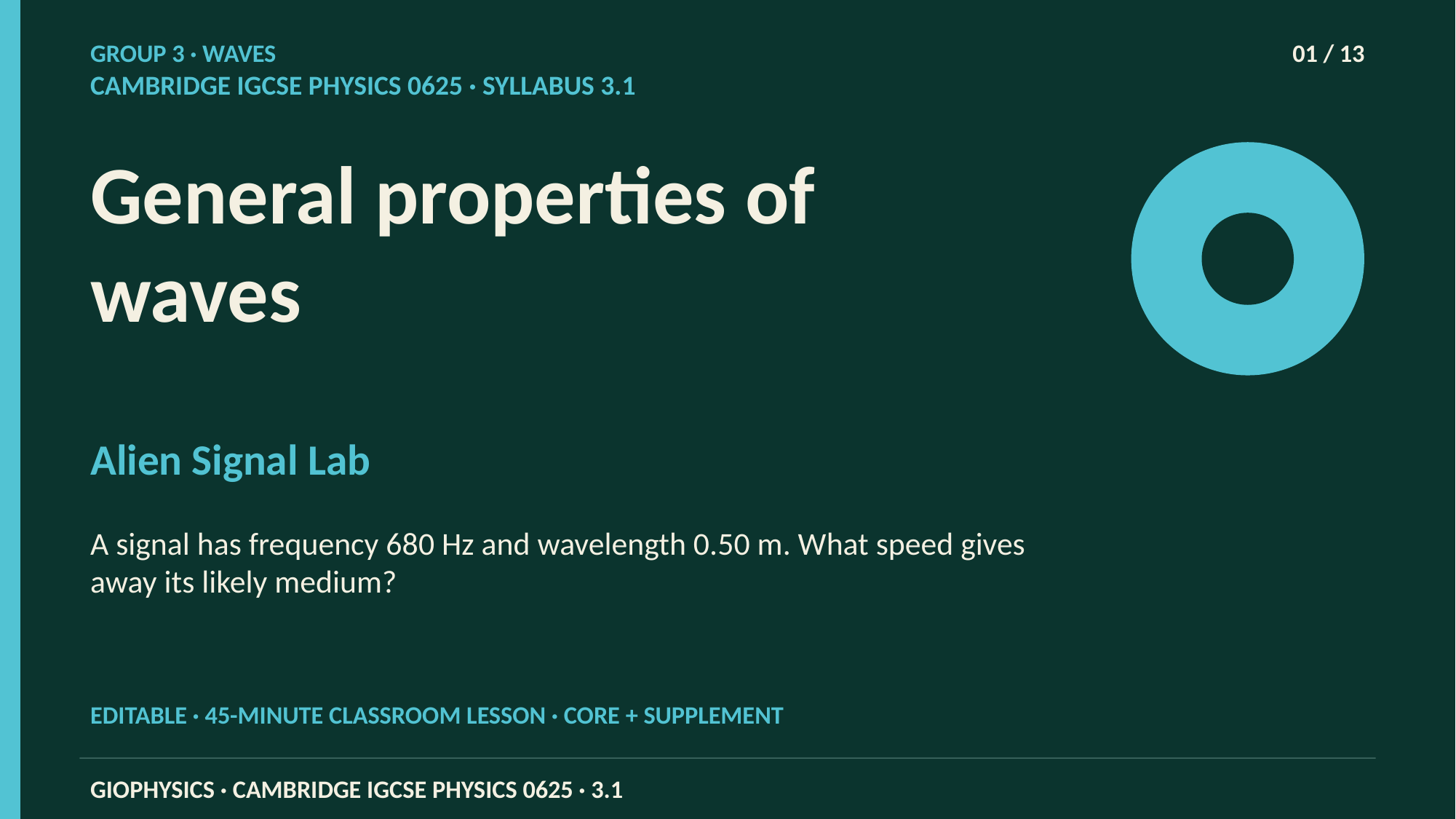

GROUP 3 · WAVES
01 / 13
CAMBRIDGE IGCSE PHYSICS 0625 · SYLLABUS 3.1
General properties of waves

Alien Signal Lab
A signal has frequency 680 Hz and wavelength 0.50 m. What speed gives away its likely medium?
EDITABLE · 45-MINUTE CLASSROOM LESSON · CORE + SUPPLEMENT

GIOPHYSICS · CAMBRIDGE IGCSE PHYSICS 0625 · 3.1